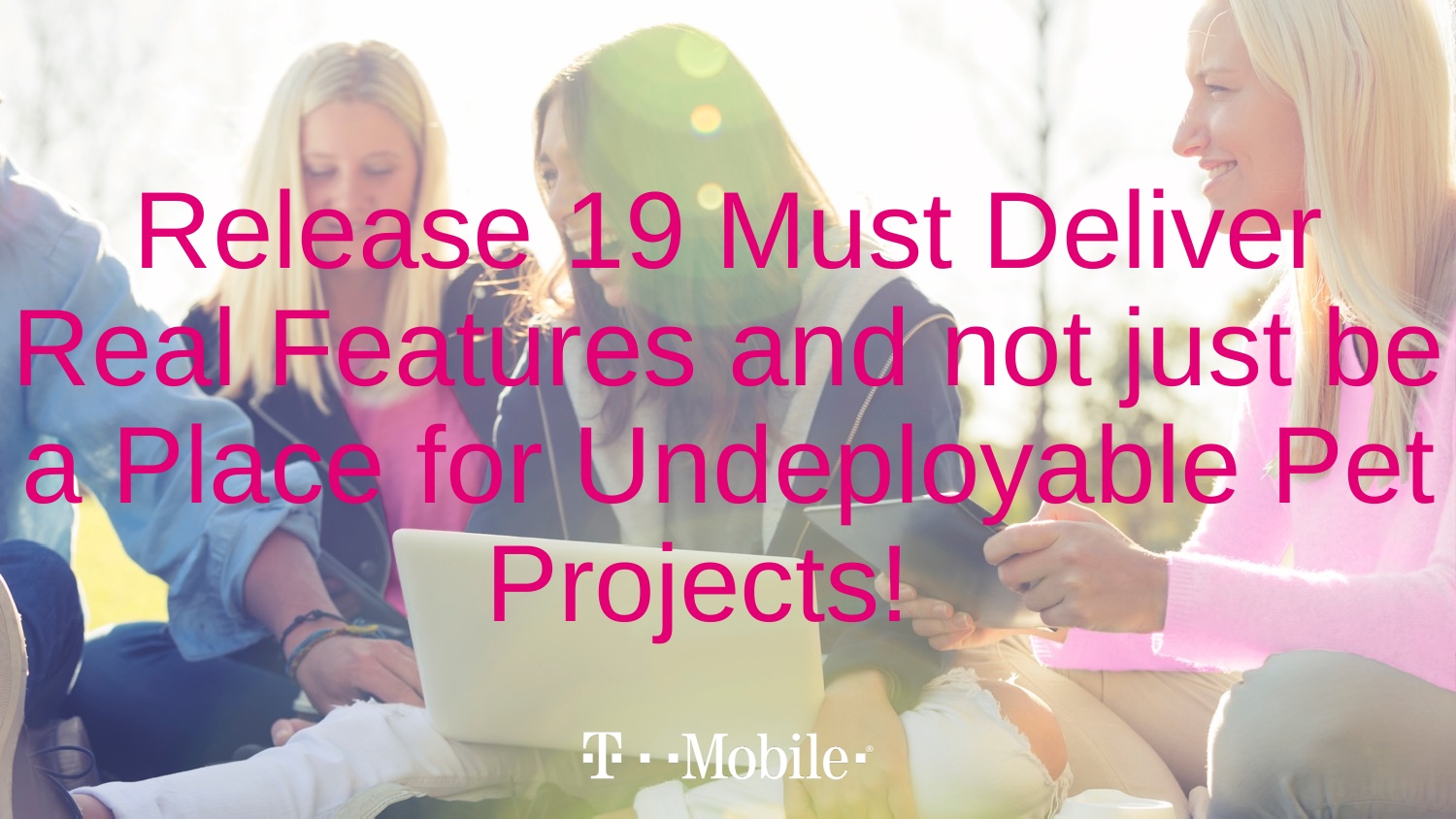

# Release 19 Must Deliver Real Features and not just be a Place for Undeployable Pet Projects!